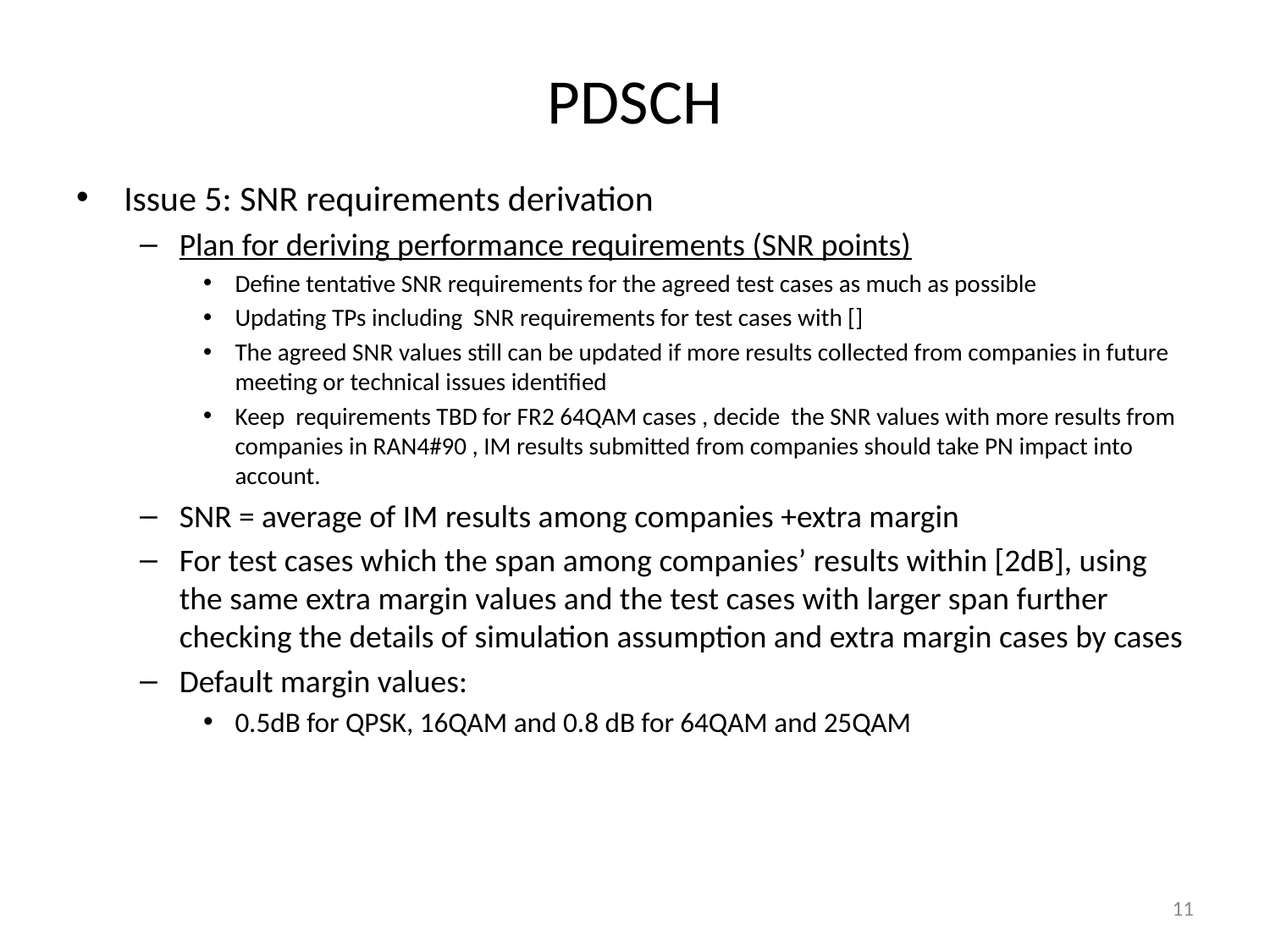

# PDSCH
Issue 5: SNR requirements derivation
Plan for deriving performance requirements (SNR points)
Define tentative SNR requirements for the agreed test cases as much as possible
Updating TPs including  SNR requirements for test cases with []
The agreed SNR values still can be updated if more results collected from companies in future meeting or technical issues identified
Keep  requirements TBD for FR2 64QAM cases , decide  the SNR values with more results from companies in RAN4#90 , IM results submitted from companies should take PN impact into account.
SNR = average of IM results among companies +extra margin
For test cases which the span among companies’ results within [2dB], using the same extra margin values and the test cases with larger span further checking the details of simulation assumption and extra margin cases by cases
Default margin values:
0.5dB for QPSK, 16QAM and 0.8 dB for 64QAM and 25QAM

11